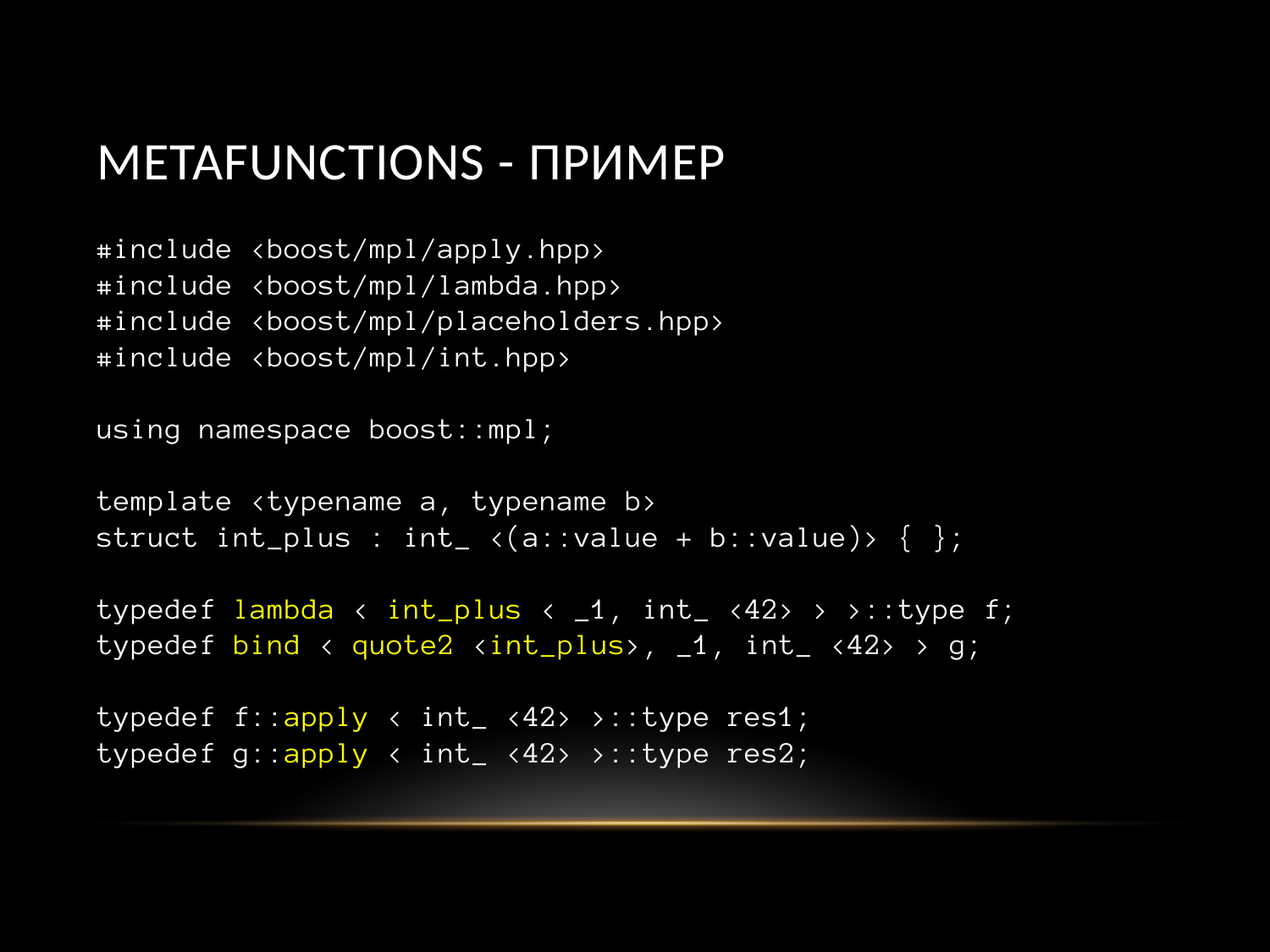

# Metafunctions - пример
#include <boost/mpl/apply.hpp>
#include <boost/mpl/lambda.hpp>
#include <boost/mpl/placeholders.hpp>
#include <boost/mpl/int.hpp>

using namespace boost::mpl;

template <typename a, typename b>
struct int_plus : int_ <(a::value + b::value)> { };

typedef lambda < int_plus < _1, int_ <42> > >::type f;
typedef bind < quote2 <int_plus>, _1, int_ <42> > g;

typedef f::apply < int_ <42> >::type res1;
typedef g::apply < int_ <42> >::type res2;